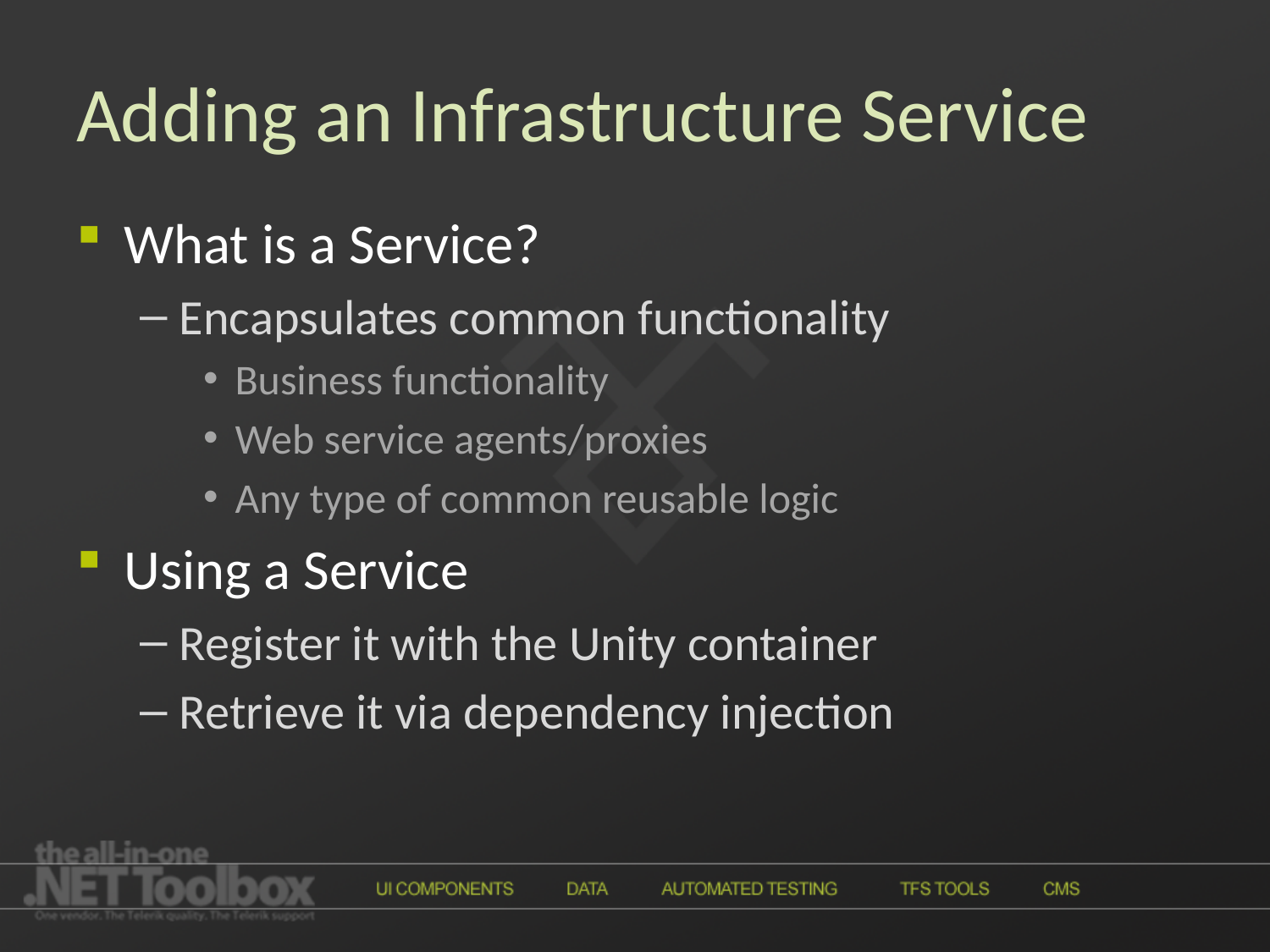

# Adding an Infrastructure Service
What is a Service?
Encapsulates common functionality
Business functionality
Web service agents/proxies
Any type of common reusable logic
Using a Service
Register it with the Unity container
Retrieve it via dependency injection